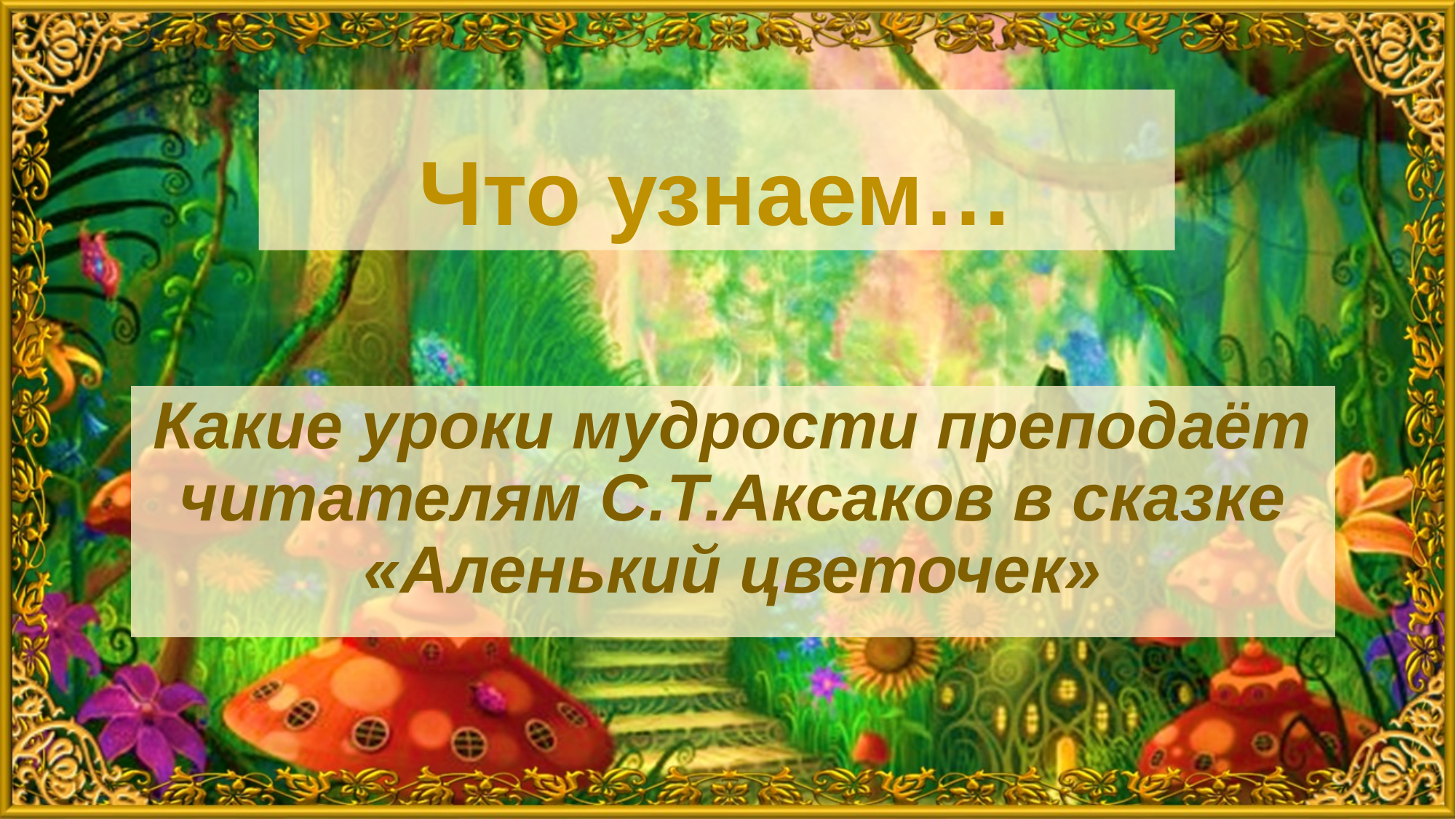

# Что узнаем…
Какие уроки мудрости преподаёт читателям С.Т.Аксаков в сказке «Аленький цветочек»